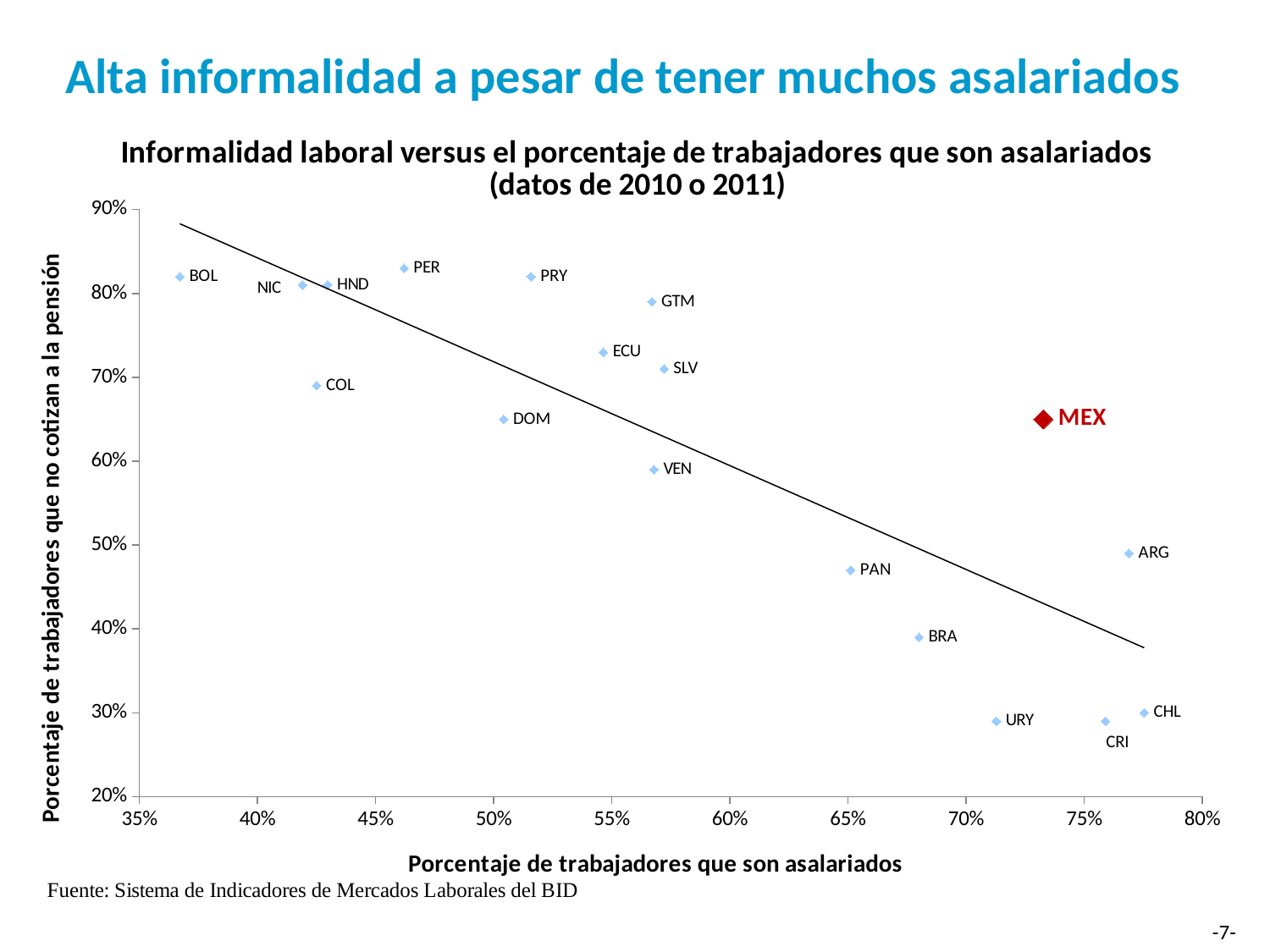

# Alta informalidad a pesar de tener muchos asalariados

### Chart

| Category |  |
|---|---|
-7-